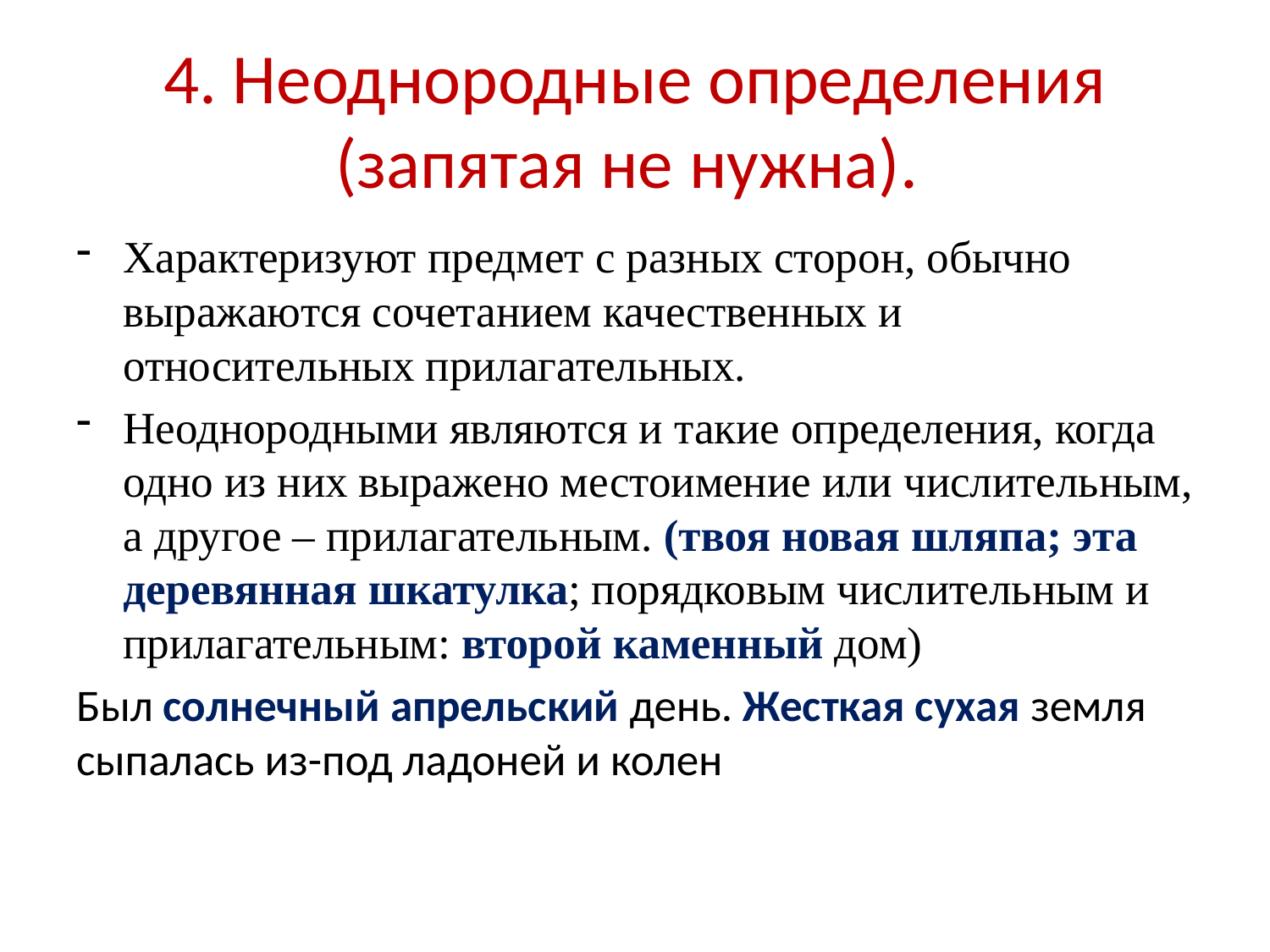

# 4. Неоднородные определения (запятая не нужна).
Характеризуют предмет с разных сторон, обычно выражаются сочетанием качественных и относительных прилагательных.
Неоднородными являются и такие определения, когда одно из них выражено местоимение или числительным, а другое – прилагательным. (твоя новая шляпа; эта деревянная шкатулка; порядковым числительным и прилагательным: второй каменный дом)
Был солнечный апрельский день. Жесткая сухая земля сыпалась из-под ладоней и колен